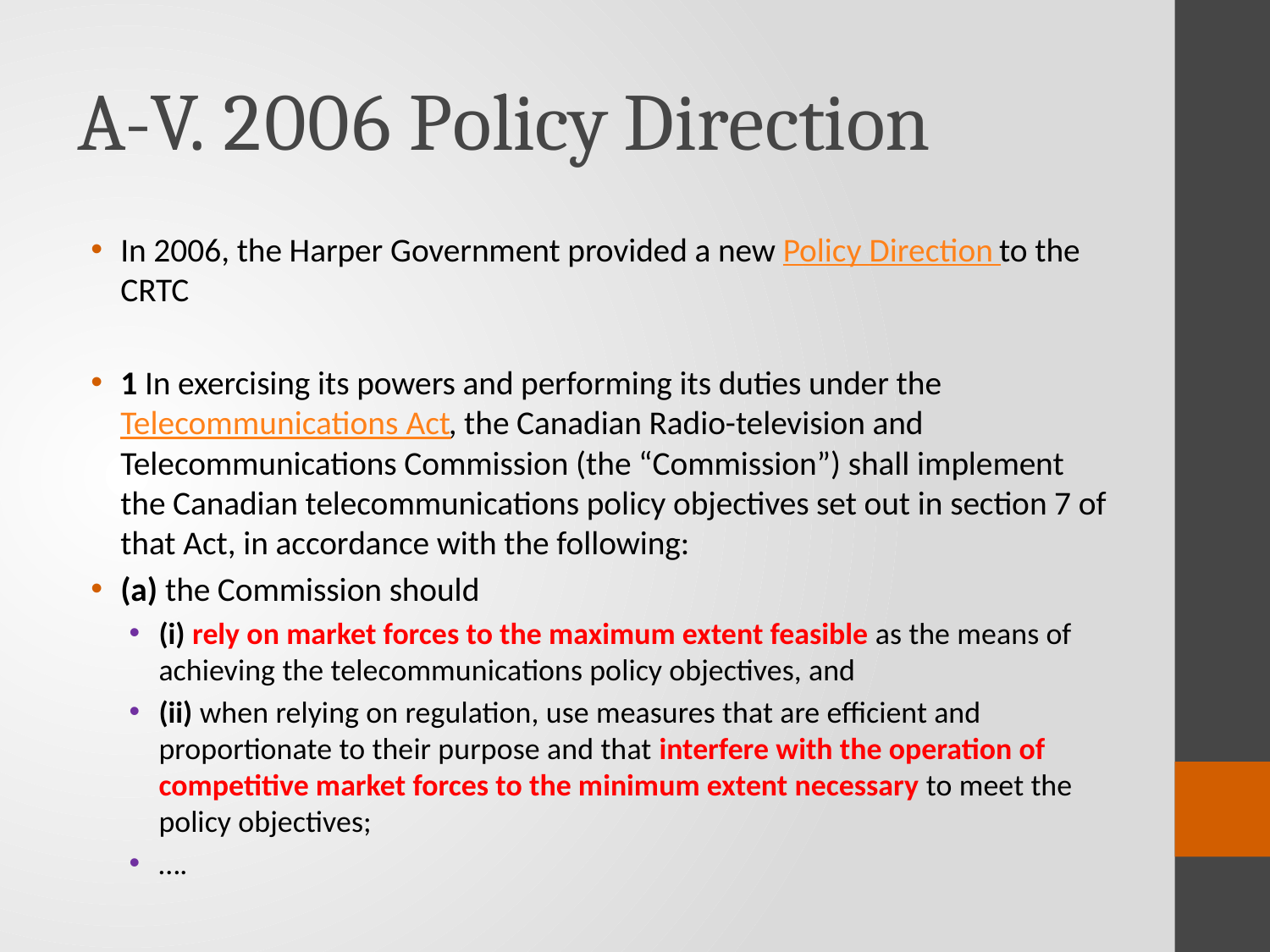

# A-V. 2006 Policy Direction
In 2006, the Harper Government provided a new Policy Direction to the CRTC

1 In exercising its powers and performing its duties under the Telecommunications Act, the Canadian Radio-television and Telecommunications Commission (the “Commission”) shall implement the Canadian telecommunications policy objectives set out in section 7 of that Act, in accordance with the following:
(a) the Commission should
(i) rely on market forces to the maximum extent feasible as the means of achieving the telecommunications policy objectives, and
(ii) when relying on regulation, use measures that are efficient and proportionate to their purpose and that interfere with the operation of competitive market forces to the minimum extent necessary to meet the policy objectives;
….